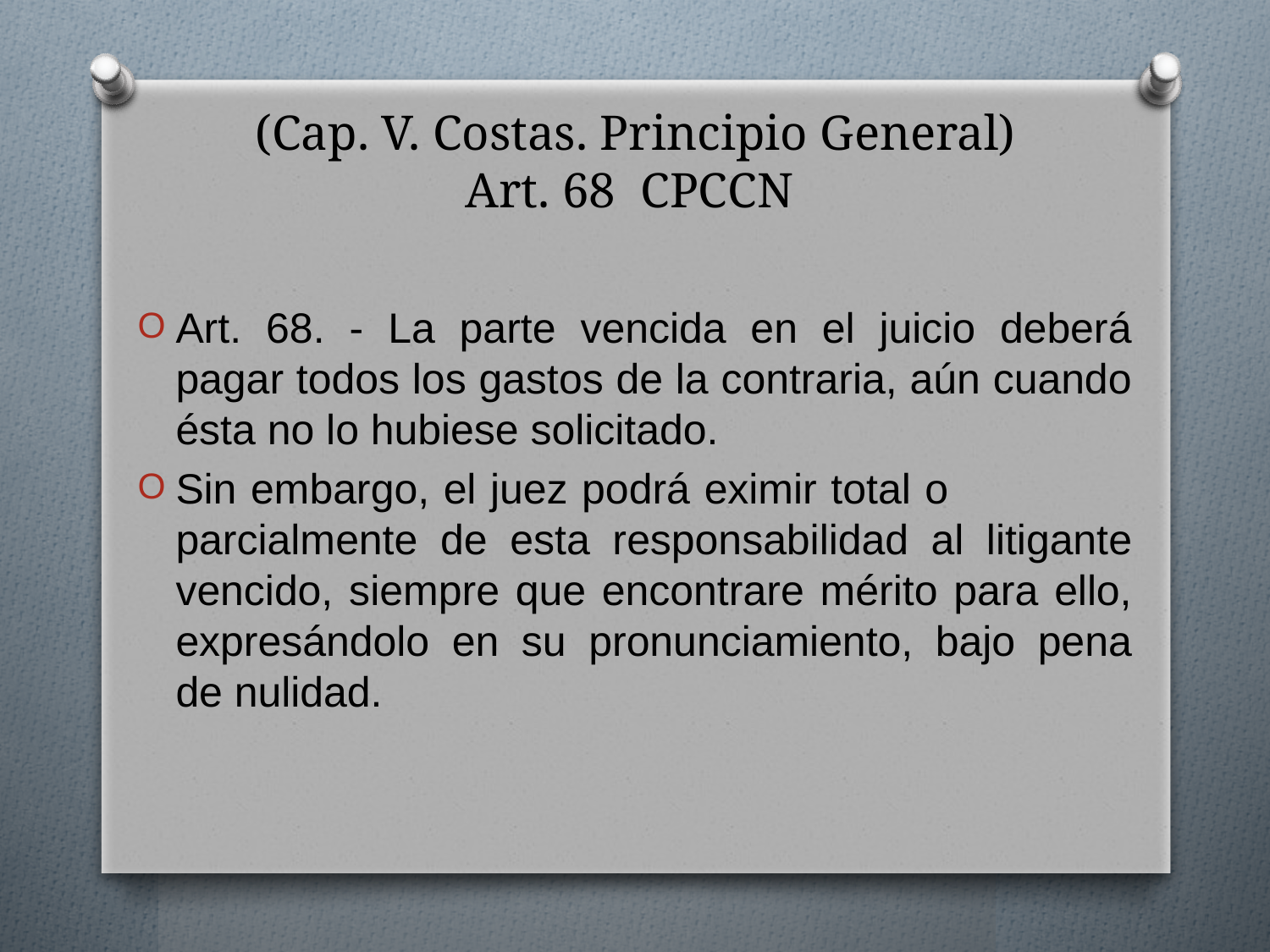

# (Cap. V. Costas. Principio General) Art. 68  CPCCN
Art. 68. - La parte vencida en el juicio deberá pagar todos los gastos de la contraria, aún cuando ésta no lo hubiese solicitado.
Sin embargo, el juez podrá eximir total o              parcialmente de esta responsabilidad al litigante vencido, siempre que encontrare mérito para ello, expresándolo en su pronunciamiento, bajo pena de nulidad.